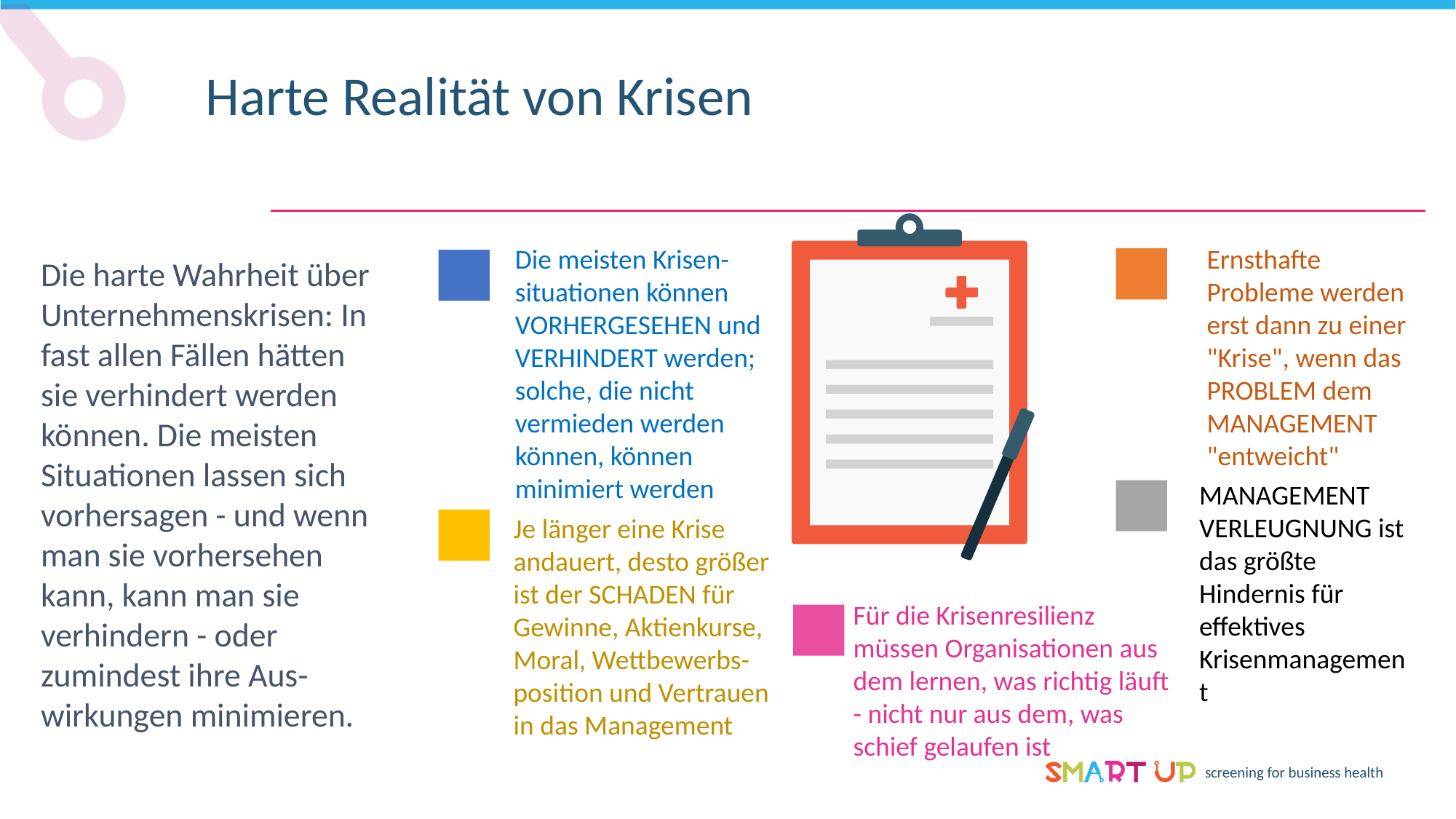

Harte Realität von Krisen

Die meisten Krisen-situationen können VORHERGESEHEN und VERHINDERT werden; solche, die nicht vermieden werden können, können minimiert werden
Ernsthafte Probleme werden erst dann zu einer "Krise", wenn das PROBLEM dem MANAGEMENT "entweicht"
Die harte Wahrheit über Unternehmenskrisen: In fast allen Fällen hätten sie verhindert werden können. Die meisten Situationen lassen sich vorhersagen - und wenn man sie vorhersehen kann, kann man sie verhindern - oder zumindest ihre Aus-wirkungen minimieren.

MANAGEMENT VERLEUGNUNG ist das größte Hindernis für effektives Krisenmanagement

Je länger eine Krise andauert, desto größer ist der SCHADEN für Gewinne, Aktienkurse, Moral, Wettbewerbs-position und Vertrauen in das Management

Für die Krisenresilienz müssen Organisationen aus dem lernen, was richtig läuft - nicht nur aus dem, was schief gelaufen ist